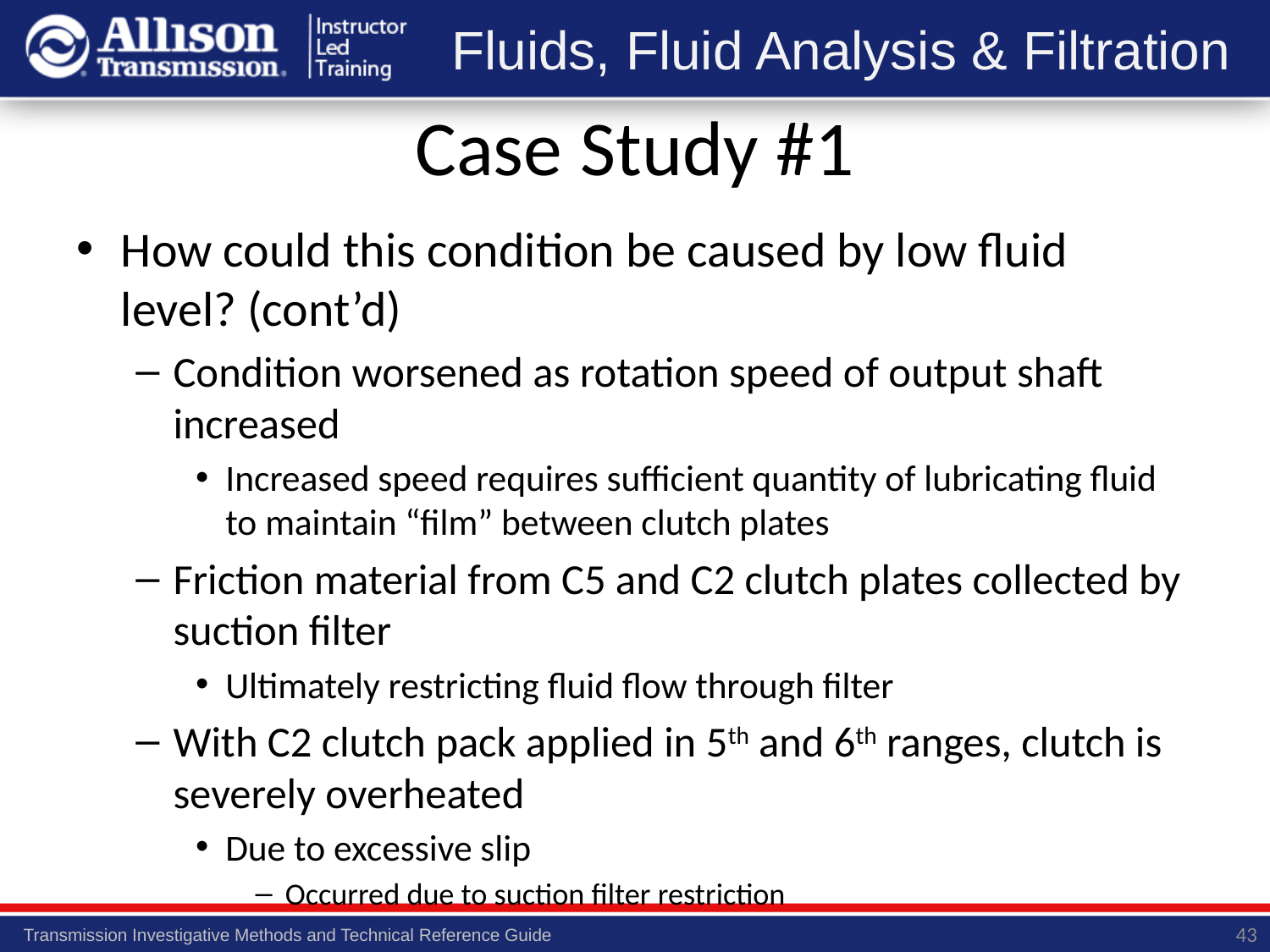

# Case Study #1
How could this condition be caused by low fluid level? (cont’d)
Condition worsened as rotation speed of output shaft increased
Increased speed requires sufficient quantity of lubricating fluid to maintain “film” between clutch plates
Friction material from C5 and C2 clutch plates collected by suction filter
Ultimately restricting fluid flow through filter
With C2 clutch pack applied in 5th and 6th ranges, clutch is severely overheated
Due to excessive slip
Occurred due to suction filter restriction

43